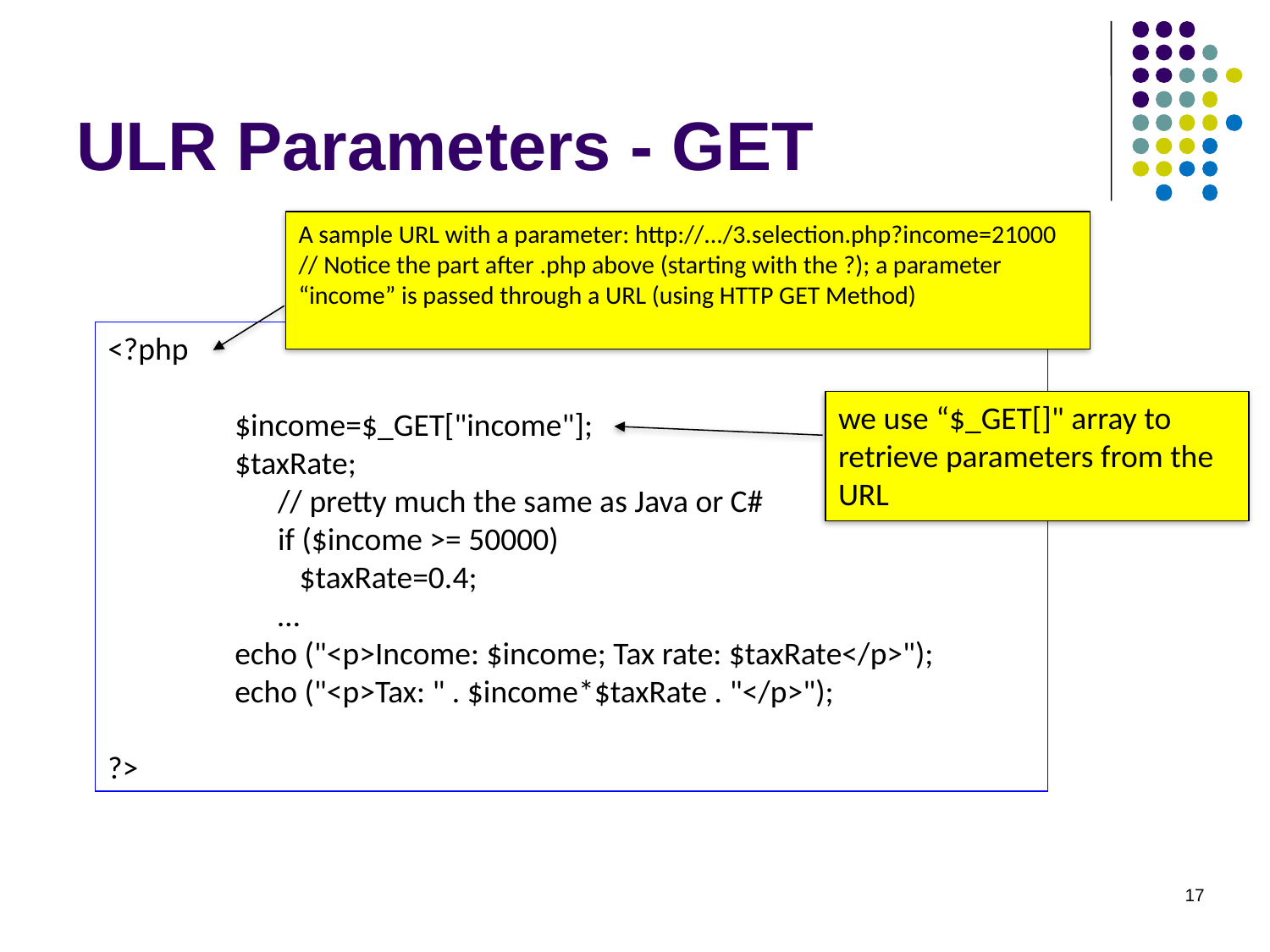

# ULR Parameters - GET

A sample URL with a parameter: http://.../3.selection.php?income=21000
// Notice the part after .php above (starting with the ?); a parameter “income” is passed through a URL (using HTTP GET Method)

<?php

	$income=$_GET["income"];
	$taxRate;
	      // pretty much the same as Java or C#
	      if ($income >= 50000)
	         $taxRate=0.4;
	      …
	echo ("<p>Income: $income; Tax rate: $taxRate</p>");
	echo ("<p>Tax: " . $income*$taxRate . "</p>");

?>
we use “$_GET[]" array to retrieve parameters from the URL

17